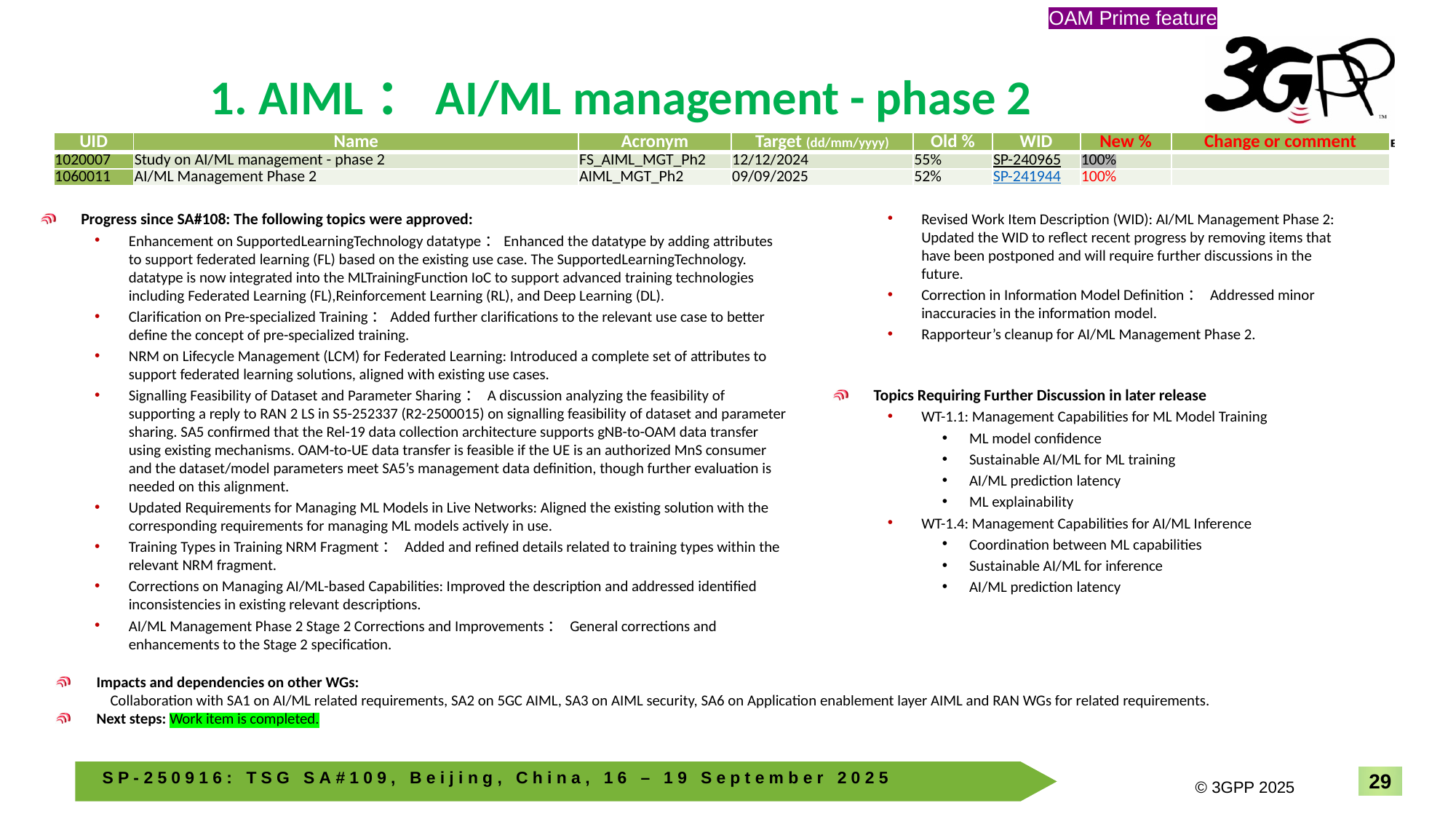

OAM Prime feature
# 1. AIML：AI/ML management - phase 2
| UID | Name | Acronym | Target (dd/mm/yyyy) | Old % | WID | New % | Change or comment |
| --- | --- | --- | --- | --- | --- | --- | --- |
| 1020007 | Study on AI/ML management - phase 2 | FS\_AIML\_MGT\_Ph2 | 12/12/2024 | 55% | SP-240965 | 100% |  |
| 1060011 | AI/ML Management Phase 2 | AIML\_MGT\_Ph2 | 09/09/2025 | 52% | SP-241944 | 100% |  |
Progress since SA#108: The following topics were approved:
Enhancement on SupportedLearningTechnology datatype：Enhanced the datatype by adding attributes to support federated learning (FL) based on the existing use case. The SupportedLearningTechnology. datatype is now integrated into the MLTrainingFunction IoC to support advanced training technologies including Federated Learning (FL),Reinforcement Learning (RL), and Deep Learning (DL).
Clarification on Pre-specialized Training：Added further clarifications to the relevant use case to better define the concept of pre-specialized training.
NRM on Lifecycle Management (LCM) for Federated Learning: Introduced a complete set of attributes to support federated learning solutions, aligned with existing use cases.
Signalling Feasibility of Dataset and Parameter Sharing： A discussion analyzing the feasibility of supporting a reply to RAN 2 LS in S5-252337 (R2-2500015) on signalling feasibility of dataset and parameter sharing. SA5 confirmed that the Rel-19 data collection architecture supports gNB-to-OAM data transfer using existing mechanisms. OAM-to-UE data transfer is feasible if the UE is an authorized MnS consumer and the dataset/model parameters meet SA5’s management data definition, though further evaluation is needed on this alignment.
Updated Requirements for Managing ML Models in Live Networks: Aligned the existing solution with the corresponding requirements for managing ML models actively in use.
Training Types in Training NRM Fragment： Added and refined details related to training types within the relevant NRM fragment.
Corrections on Managing AI/ML-based Capabilities: Improved the description and addressed identified inconsistencies in existing relevant descriptions.
AI/ML Management Phase 2 Stage 2 Corrections and Improvements： General corrections and enhancements to the Stage 2 specification.
Revised Work Item Description (WID): AI/ML Management Phase 2: Updated the WID to reflect recent progress by removing items that have been postponed and will require further discussions in the future.
Correction in Information Model Definition： Addressed minor inaccuracies in the information model.
Rapporteur’s cleanup for AI/ML Management Phase 2.

Topics Requiring Further Discussion in later release
WT-1.1: Management Capabilities for ML Model Training
ML model confidence
Sustainable AI/ML for ML training
AI/ML prediction latency
ML explainability
WT-1.4: Management Capabilities for AI/ML Inference
Coordination between ML capabilities
Sustainable AI/ML for inference
AI/ML prediction latency
Impacts and dependencies on other WGs:
Collaboration with SA1 on AI/ML related requirements, SA2 on 5GC AIML, SA3 on AIML security, SA6 on Application enablement layer AIML and RAN WGs for related requirements.
Next steps: Work item is completed.